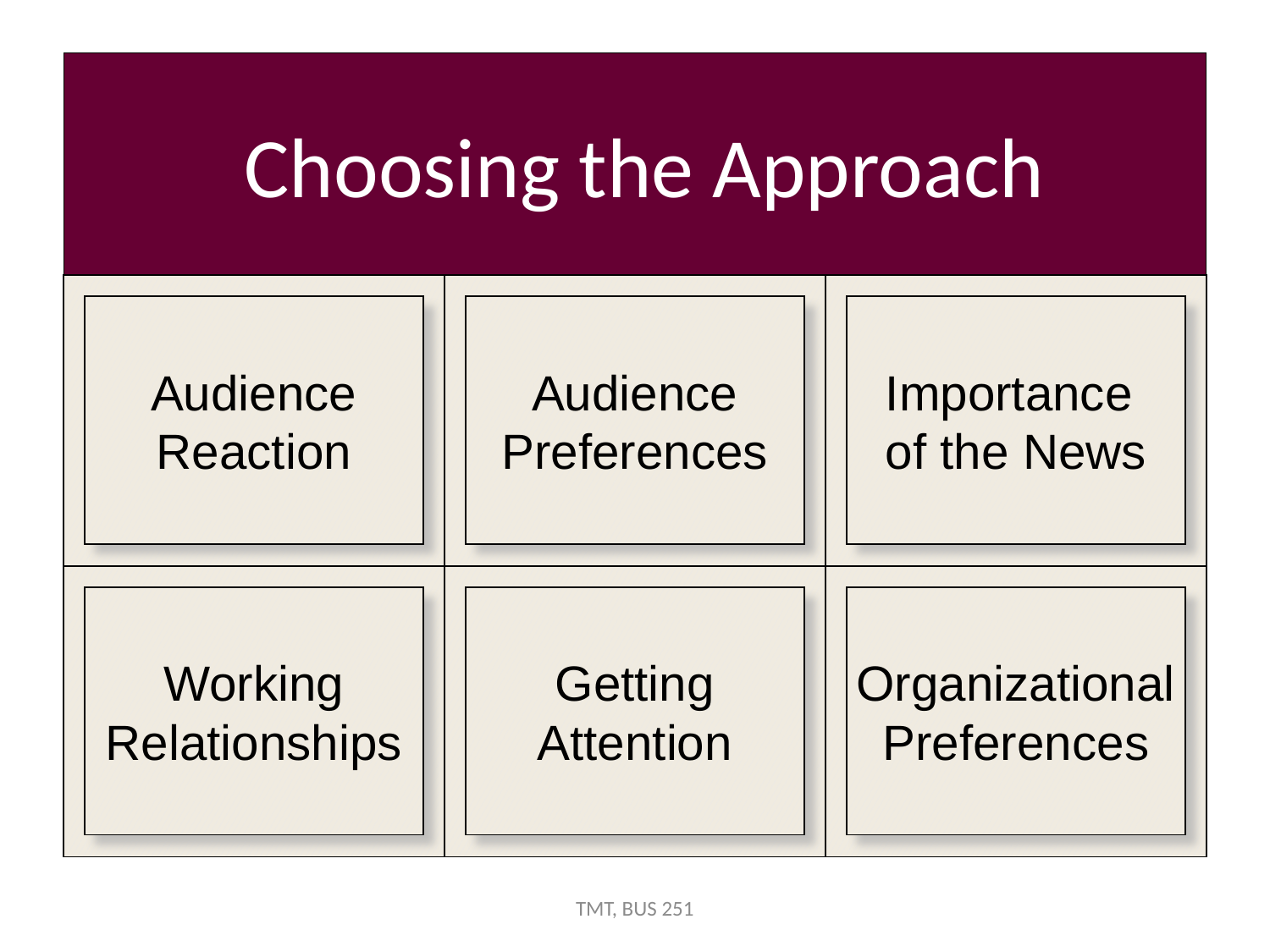

# Choosing the Approach

Audience
Reaction
Audience
Preferences
Importance
of the News
Working
Relationships
Getting
Attention
Organizational
Preferences

TMT, BUS 251